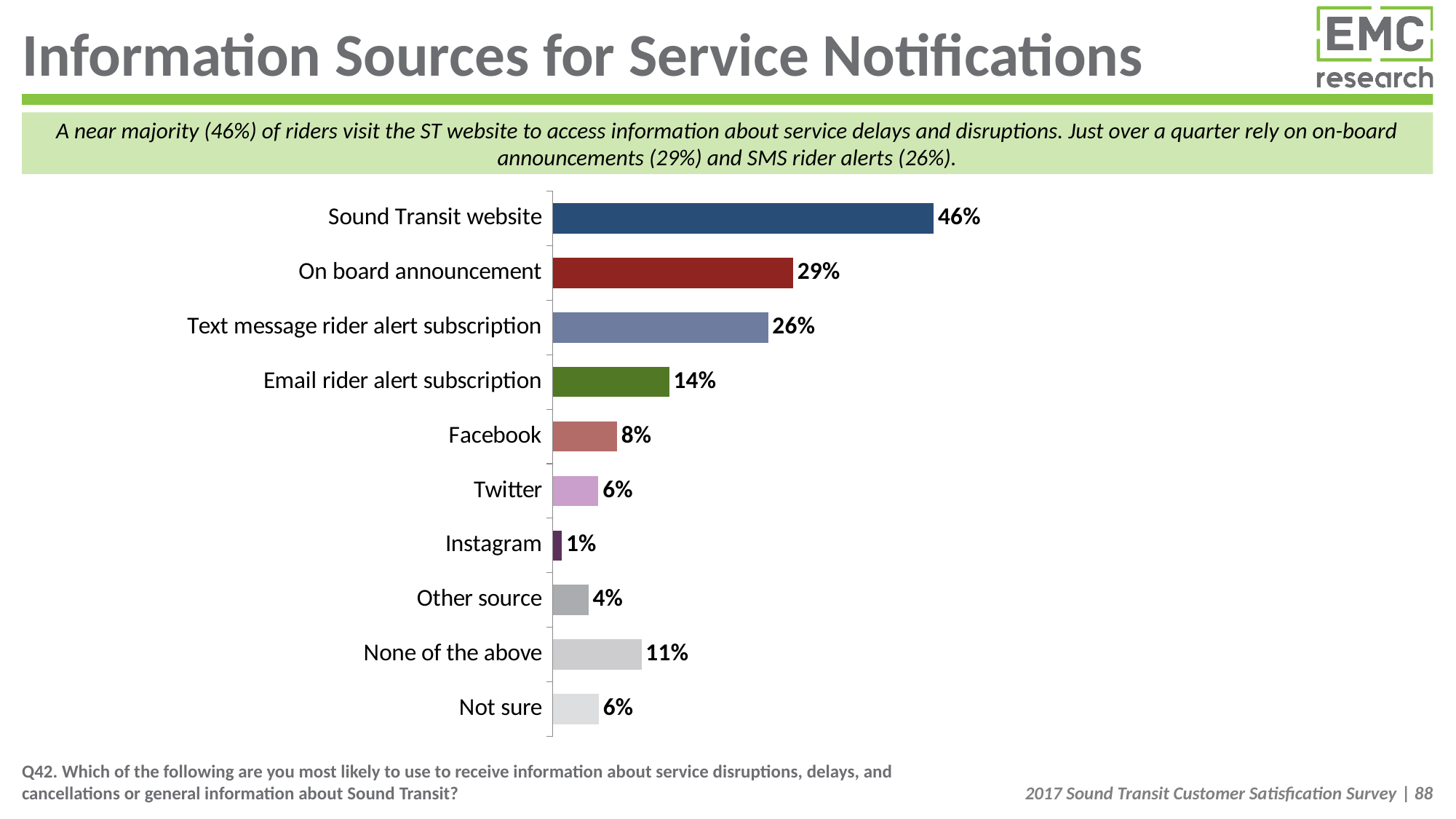

# Information Sources for Service Notifications
A near majority (46%) of riders visit the ST website to access information about service delays and disruptions. Just over a quarter rely on on-board announcements (29%) and SMS rider alerts (26%).

### Chart

| Category | Initial |
|---|---|
| Sound Transit website | 0.458821692684796 |
| On board announcement | 0.2893719188032326 |
| Text message rider alert subscription | 0.25931919057413755 |
| Email rider alert subscription | 0.14026140772227566 |
| Facebook | 0.0774330311781918 |
| Twitter | 0.055037075341341286 |
| Instagram | 0.01122219793766262 |
| Other source | 0.043043230967365016 |
| None of the above | 0.10698982272460102 |
| Not sure | 0.05545656354690107 |
Q42. Which of the following are you most likely to use to receive information about service disruptions, delays, and cancellations or general information about Sound Transit?